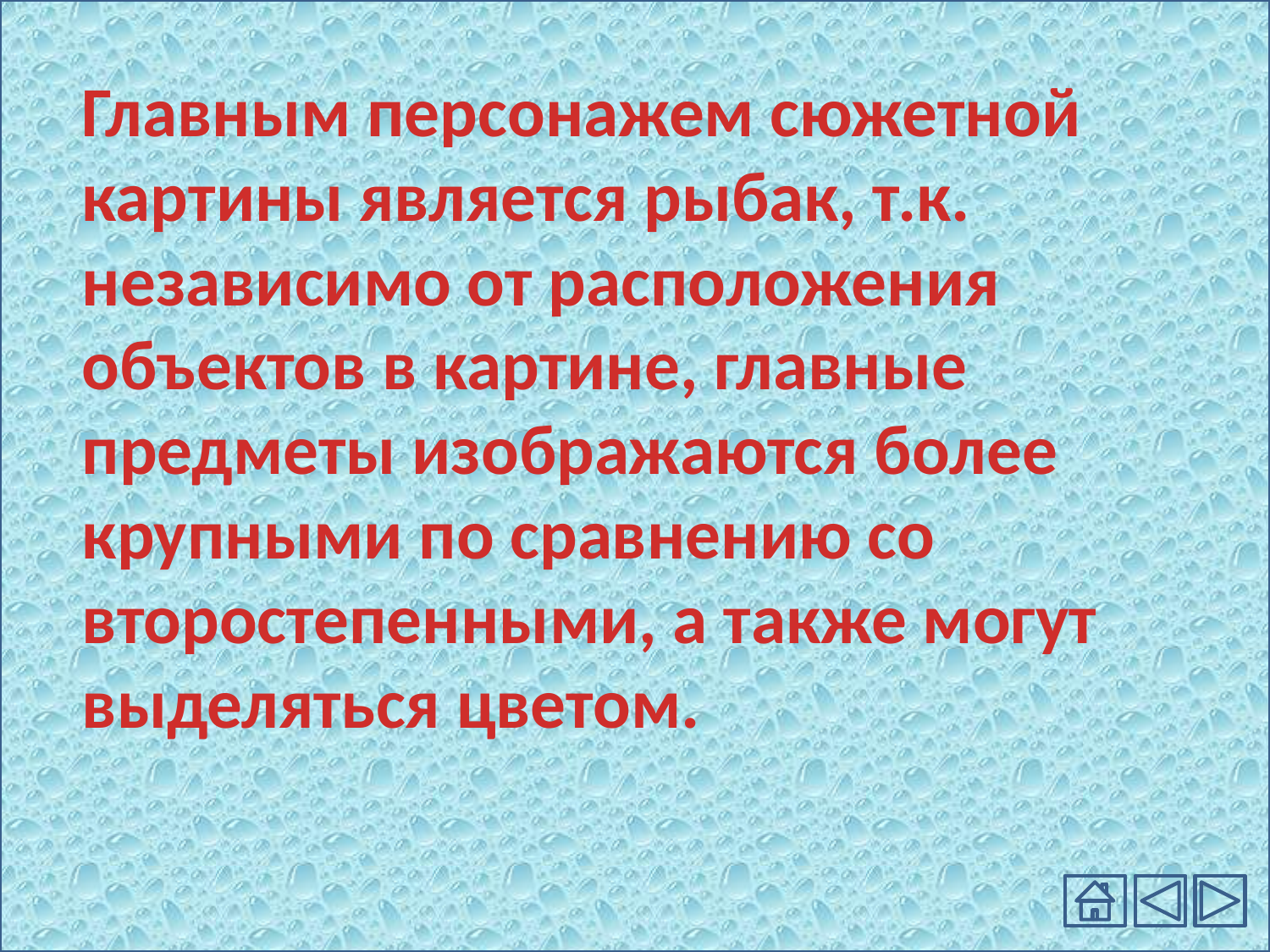

Главным персонажем сюжетной картины является рыбак, т.к. независимо от расположения объектов в картине, главные предметы изображаются более крупными по сравнению со второстепенными, а также могут выделяться цветом.